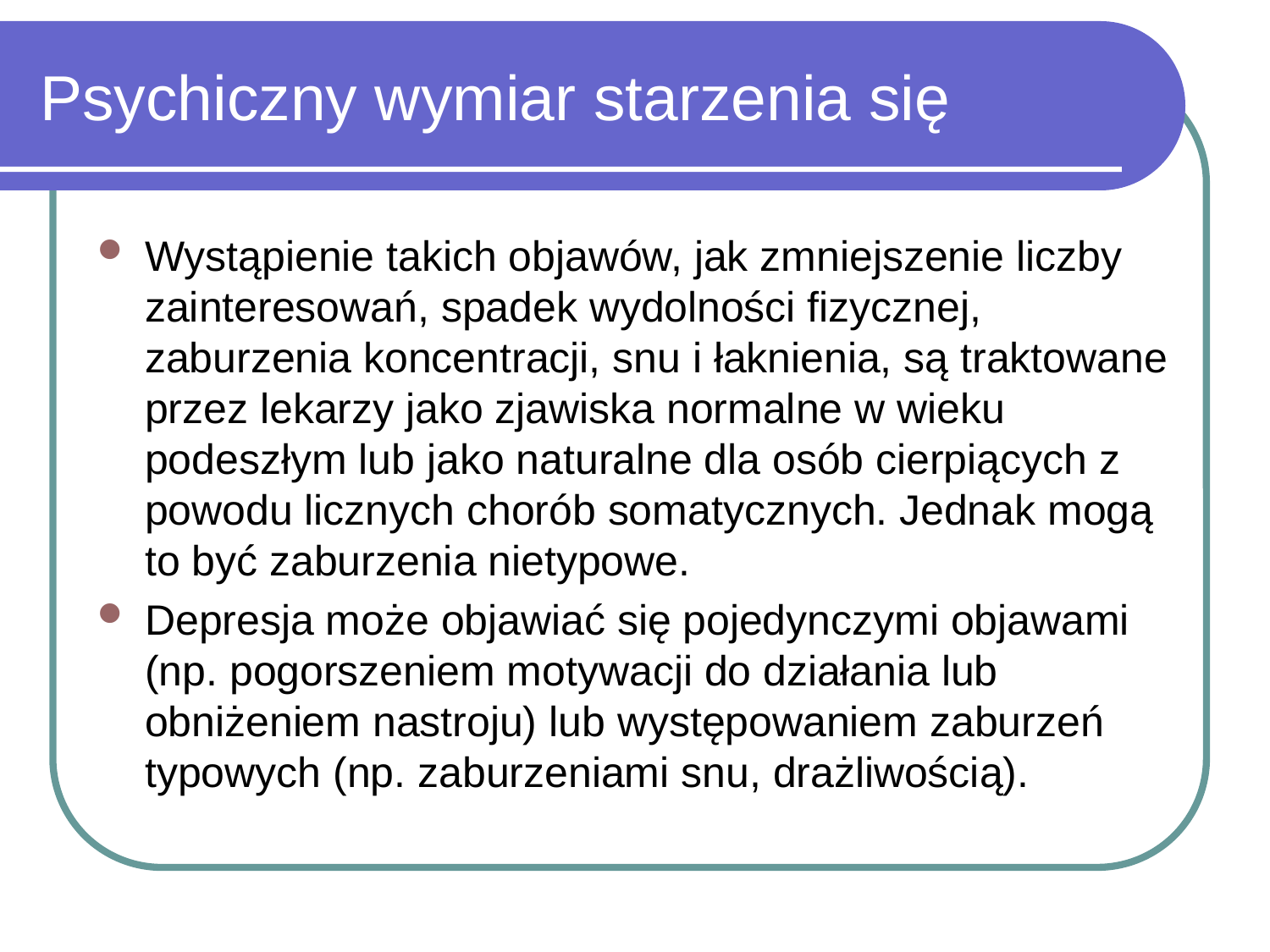

# Psychiczny wymiar starzenia się
Wystąpienie takich objawów, jak zmniejszenie liczby zainteresowań, spadek wydolności fizycznej, zaburzenia koncentracji, snu i łaknienia, są traktowane przez lekarzy jako zjawiska normalne w wieku podeszłym lub jako naturalne dla osób cierpiących z powodu licznych chorób somatycznych. Jednak mogą to być zaburzenia nietypowe.
Depresja może objawiać się pojedynczymi objawami (np. pogorszeniem motywacji do działania lub obniżeniem nastroju) lub występowaniem zaburzeń typowych (np. zaburzeniami snu, drażliwością).